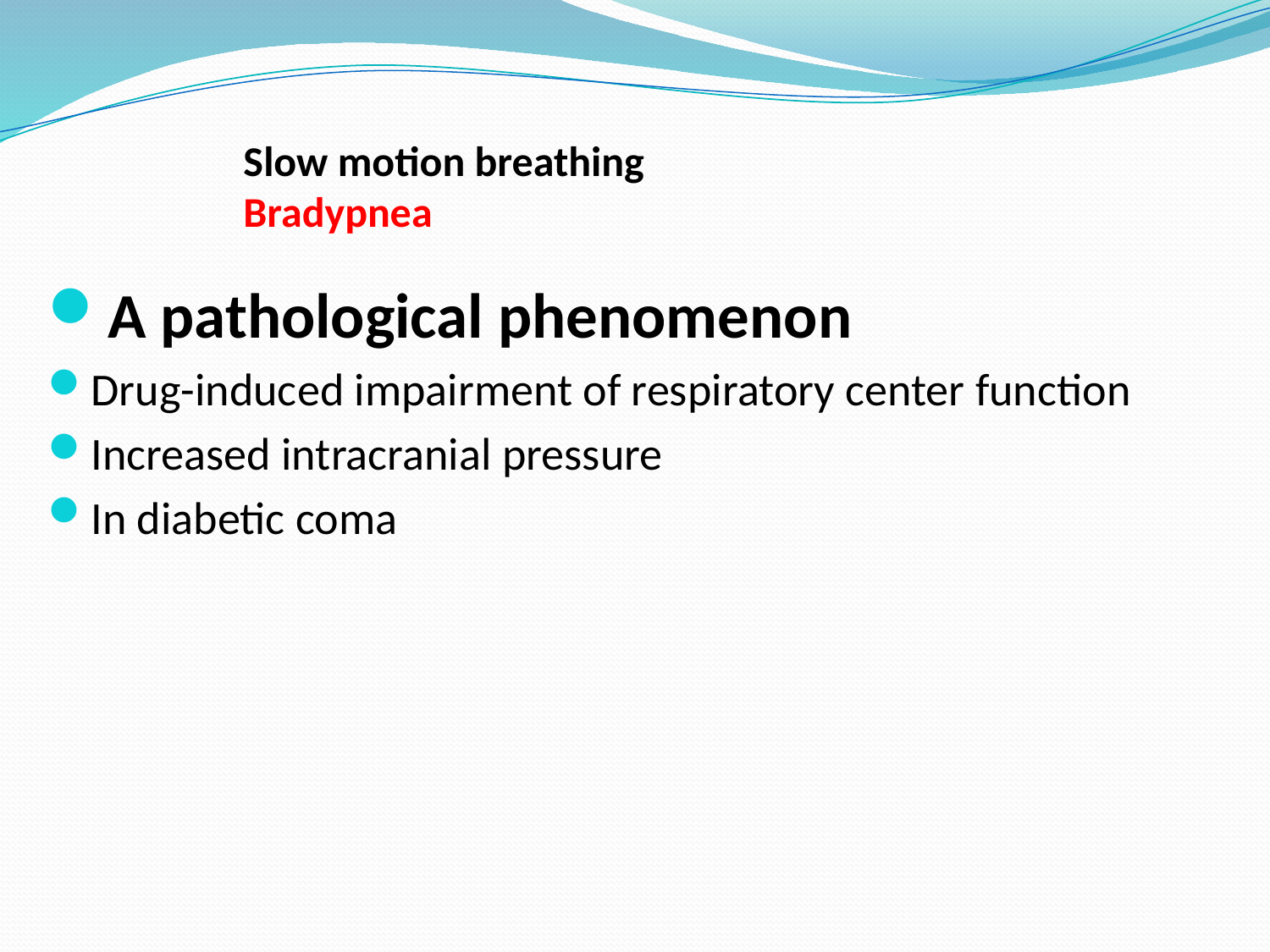

# Slow motion breathing Bradypnea
A pathological phenomenon
Drug-induced impairment of respiratory center function
Increased intracranial pressure
In diabetic coma